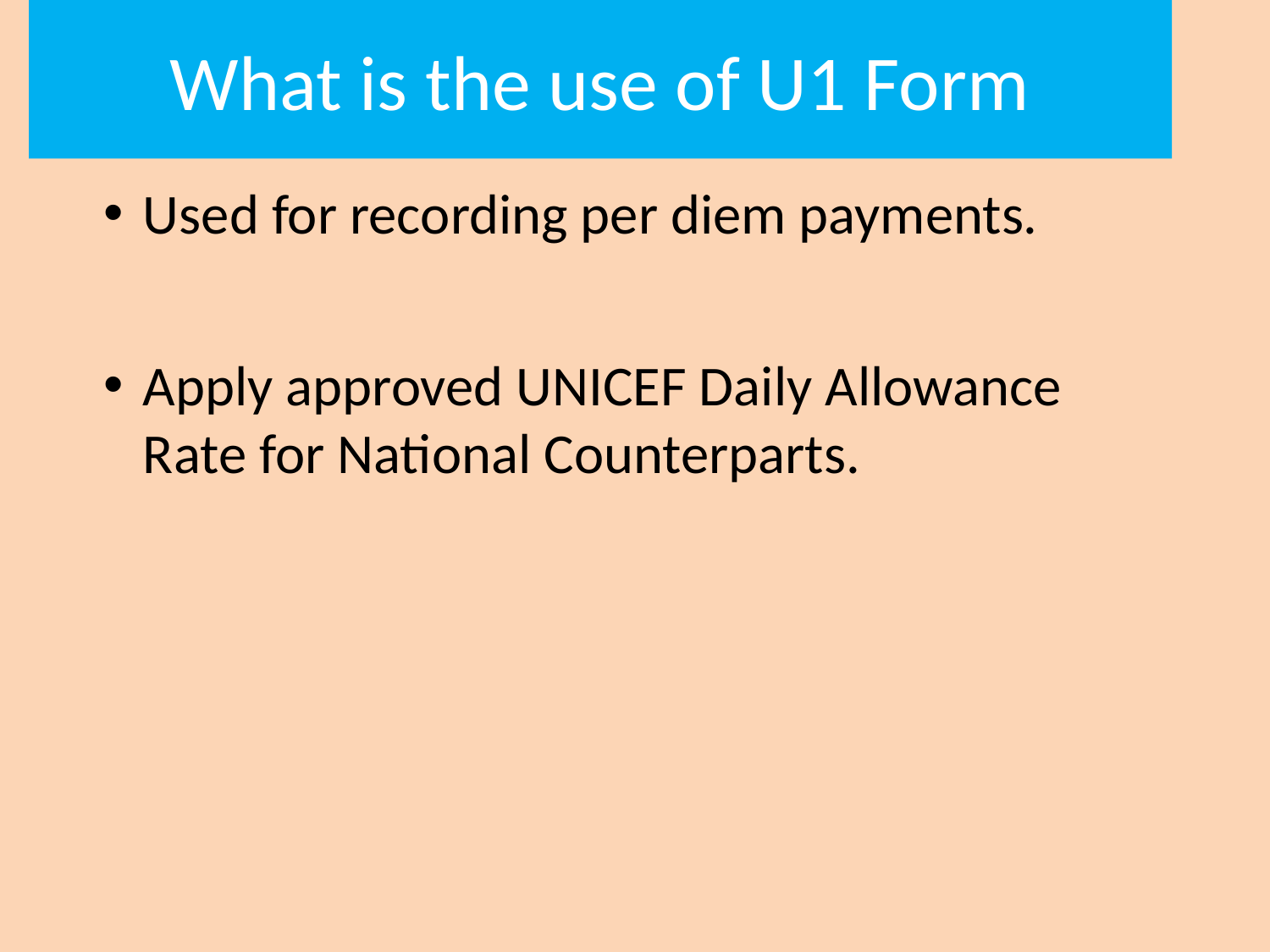

# What is the use of U1 Form
Used for recording per diem payments.

Apply approved UNICEF Daily Allowance Rate for National Counterparts.